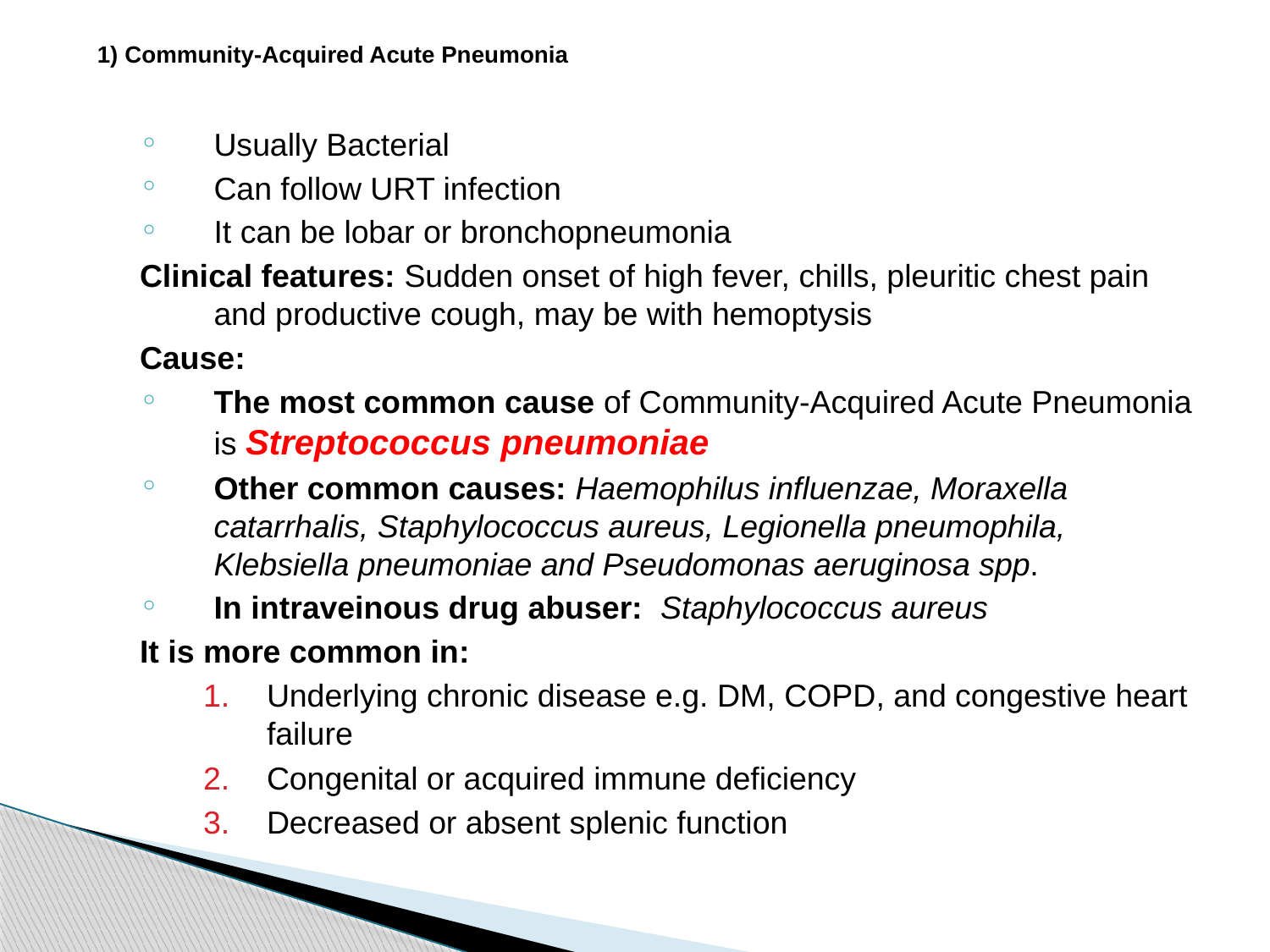

# 1) Community-Acquired Acute Pneumonia

Usually Bacterial
Can follow URT infection
It can be lobar or bronchopneumonia
Clinical features: Sudden onset of high fever, chills, pleuritic chest pain and productive cough, may be with hemoptysis
Cause:
The most common cause of Community-Acquired Acute Pneumonia is Streptococcus pneumoniae
Other common causes: Haemophilus influenzae, Moraxella catarrhalis, Staphylococcus aureus, Legionella pneumophila, Klebsiella pneumoniae and Pseudomonas aeruginosa spp.
In intraveinous drug abuser:  Staphylococcus aureus
It is more common in:
Underlying chronic disease e.g. DM, COPD, and congestive heart failure
Congenital or acquired immune deficiency
Decreased or absent splenic function